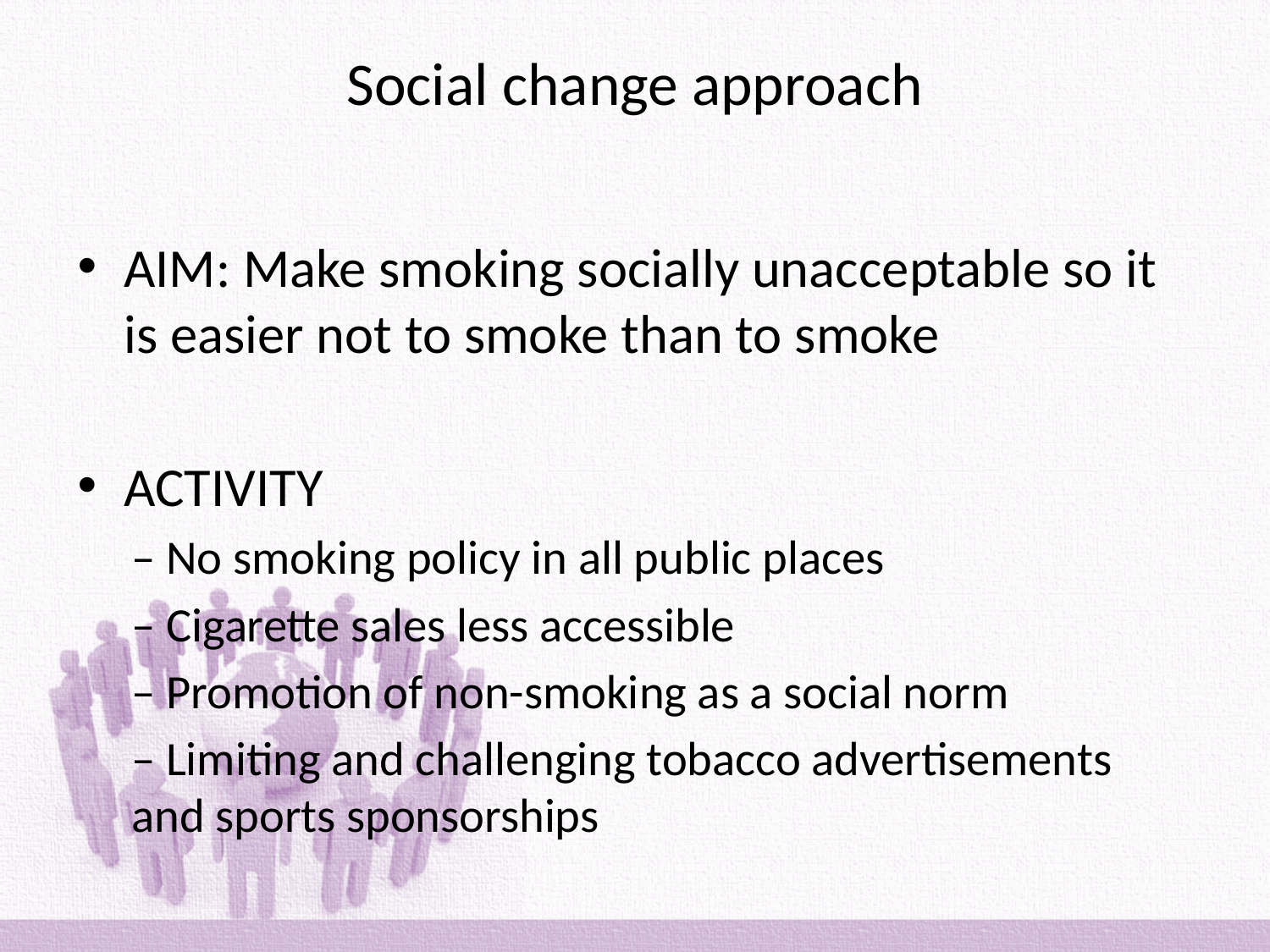

# Social change approach
AIM: Make smoking socially unacceptable so it is easier not to smoke than to smoke

ACTIVITY
– No smoking policy in all public places
– Cigarette sales less accessible
– Promotion of non-smoking as a social norm
– Limiting and challenging tobacco advertisements and sports sponsorships